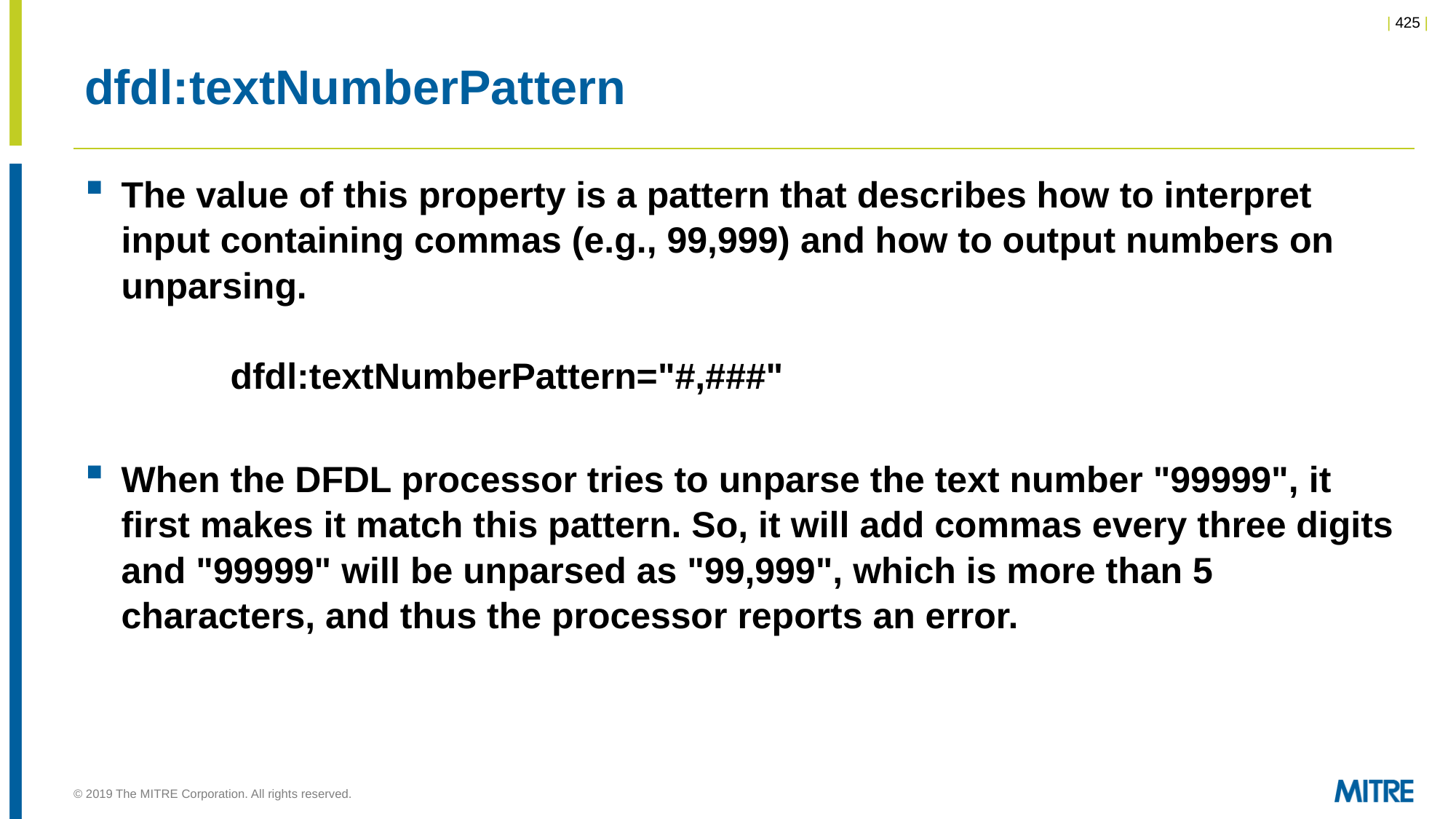

# dfdl:textNumberPattern
The value of this property is a pattern that describes how to interpret input containing commas (e.g., 99,999) and how to output numbers on unparsing.
 	dfdl:textNumberPattern="#,###"
When the DFDL processor tries to unparse the text number "99999", it first makes it match this pattern. So, it will add commas every three digits and "99999" will be unparsed as "99,999", which is more than 5 characters, and thus the processor reports an error.
© 2019 The MITRE Corporation. All rights reserved.